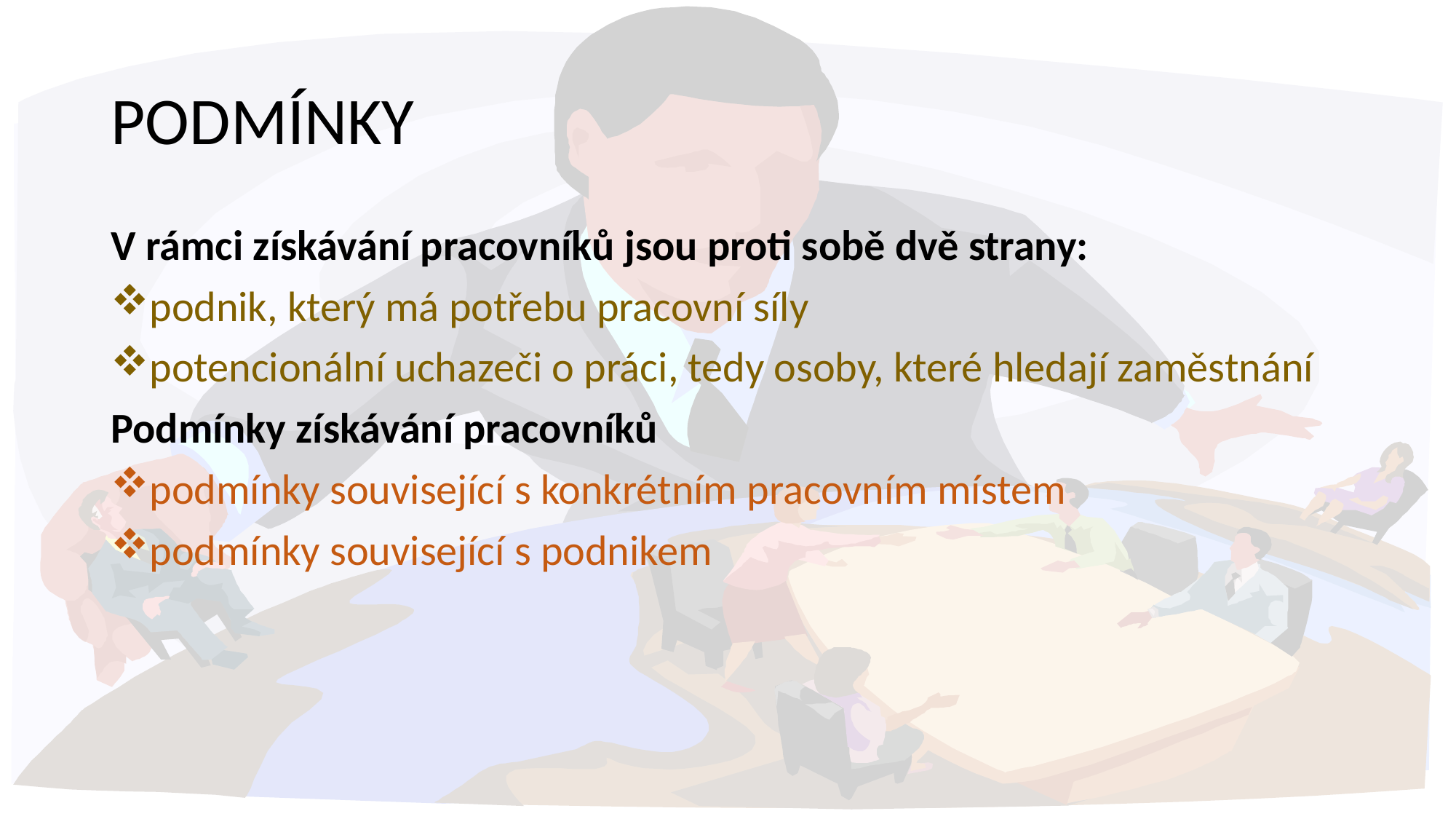

# PODMÍNKY
V rámci získávání pracovníků jsou proti sobě dvě strany:
podnik, který má potřebu pracovní síly
potencionální uchazeči o práci, tedy osoby, které hledají zaměstnání
Podmínky získávání pracovníků
podmínky související s konkrétním pracovním místem
podmínky související s podnikem